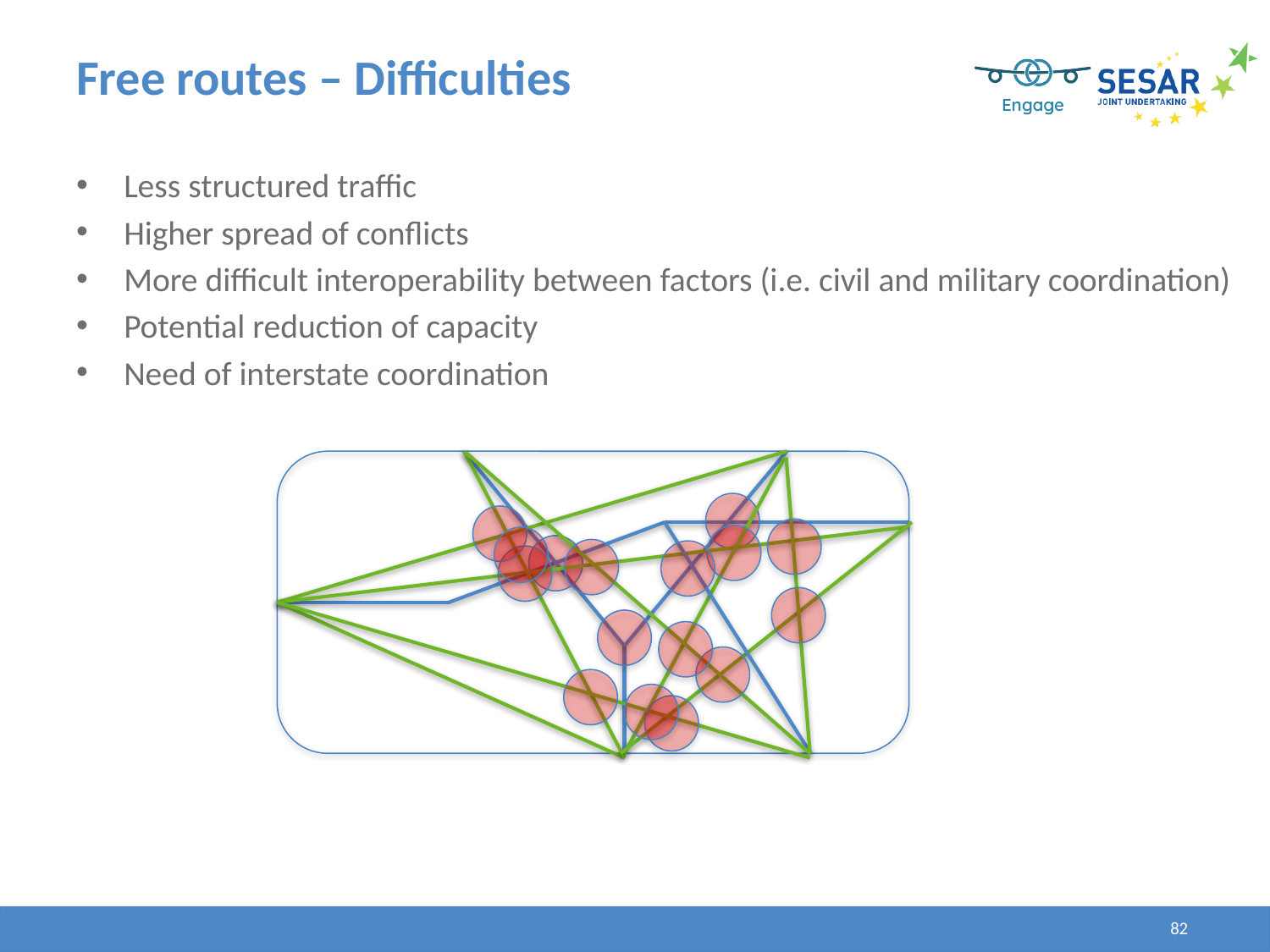

# Free routes – Difficulties
Less structured traffic
Higher spread of conflicts
More difficult interoperability between factors (i.e. civil and military coordination)
Potential reduction of capacity
Need of interstate coordination

82